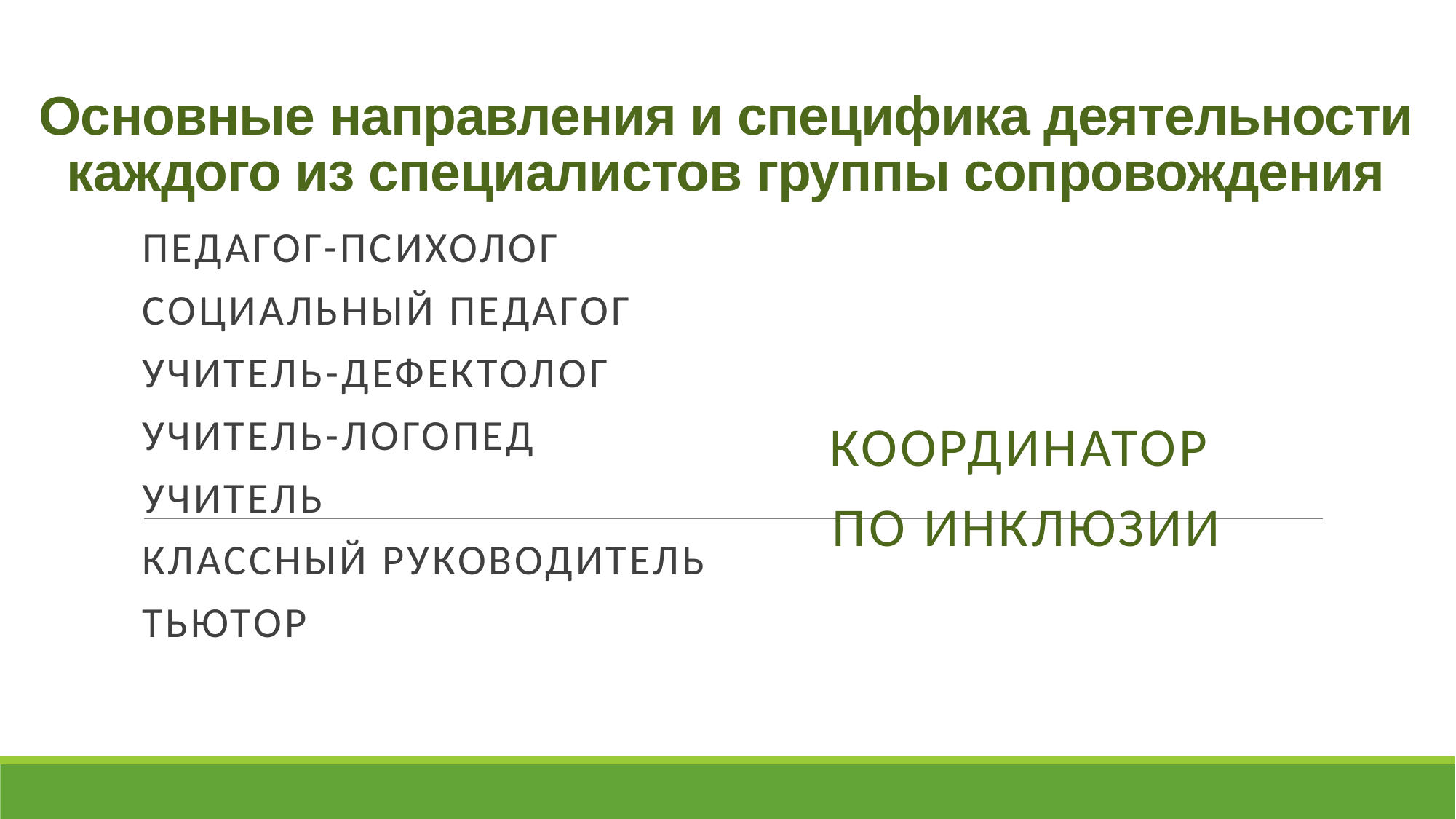

Основные направления и специфика деятельности каждого из специалистов группы сопровождения
Педагог-психолог
Социальный педагог
Учитель-дефектолог
Учитель-логопед
Учитель
Классный руководитель
Тьютор

Координатор
по инклюзии